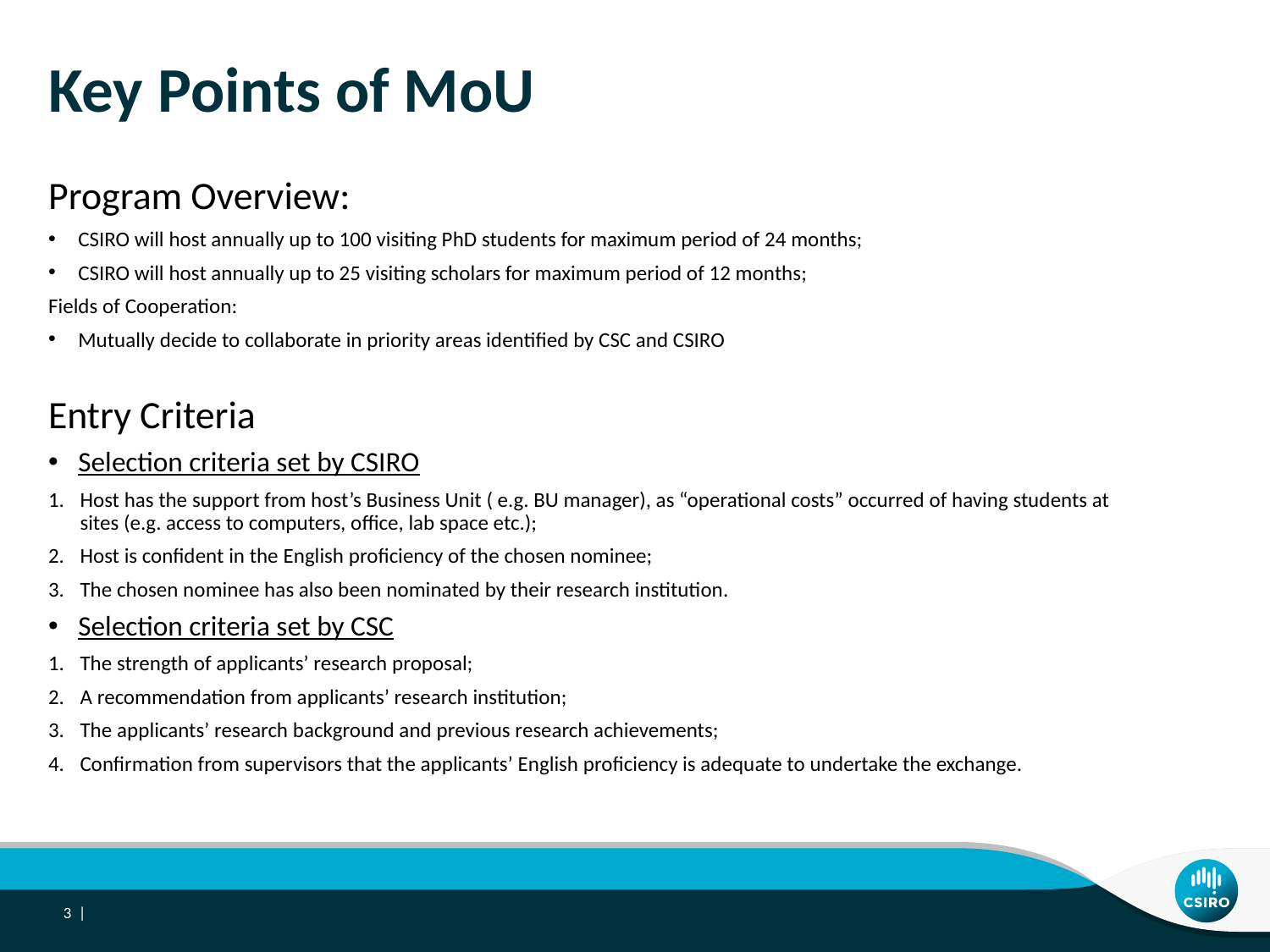

# Key Points of MoU
Program Overview:
CSIRO will host annually up to 100 visiting PhD students for maximum period of 24 months;
CSIRO will host annually up to 25 visiting scholars for maximum period of 12 months;
Fields of Cooperation:
Mutually decide to collaborate in priority areas identified by CSC and CSIRO

Entry Criteria
Selection criteria set by CSIRO
Host has the support from host’s Business Unit ( e.g. BU manager), as “operational costs” occurred of having students at sites (e.g. access to computers, office, lab space etc.);
Host is confident in the English proficiency of the chosen nominee;
The chosen nominee has also been nominated by their research institution.
Selection criteria set by CSC
The strength of applicants’ research proposal;
A recommendation from applicants’ research institution;
The applicants’ research background and previous research achievements;
Confirmation from supervisors that the applicants’ English proficiency is adequate to undertake the exchange.

3  |